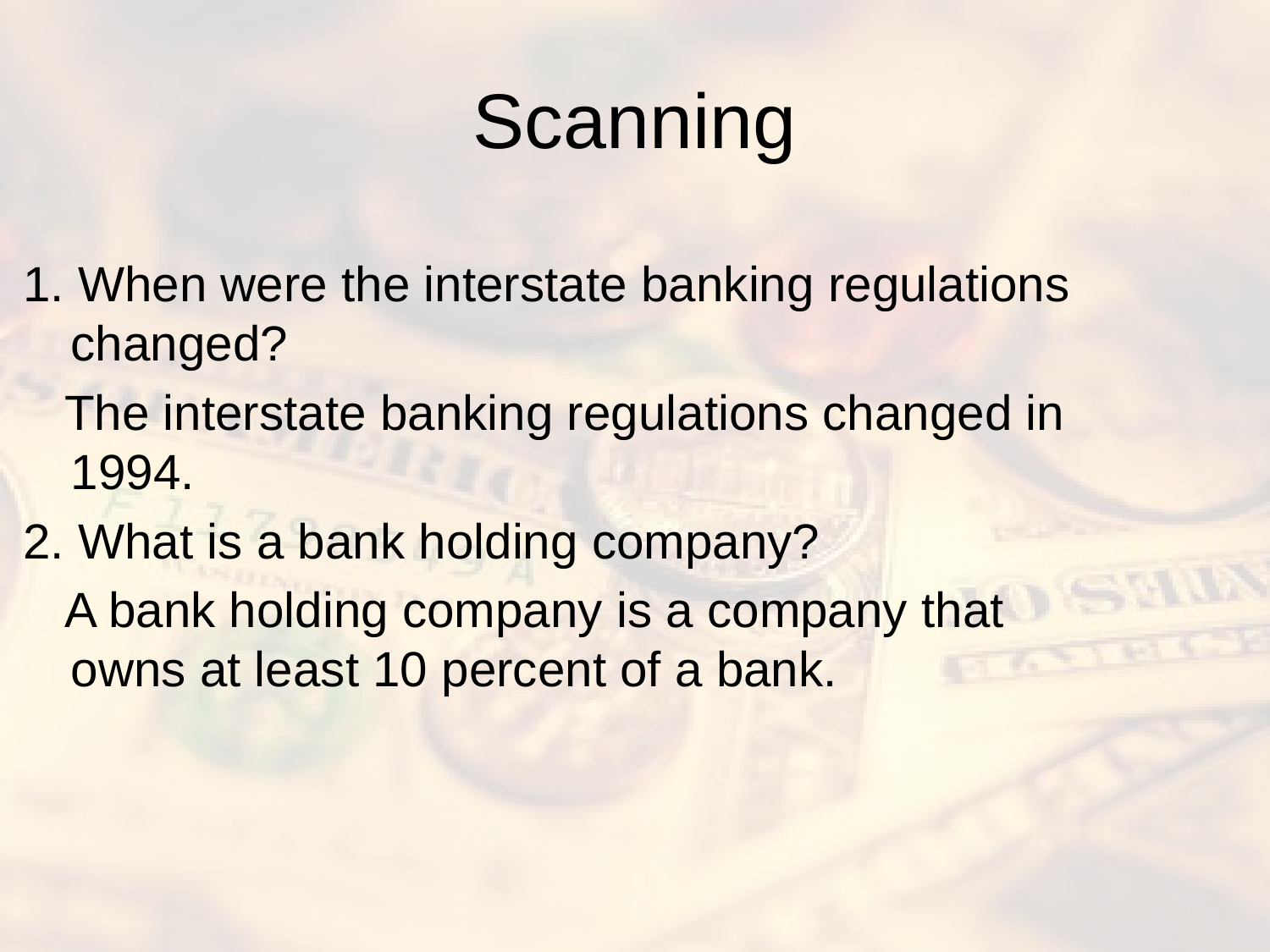

# Scanning
1. When were the interstate banking regulations changed?
   The interstate banking regulations changed in 1994.
2. What is a bank holding company?
   A bank holding company is a company that owns at least 10 percent of a bank.